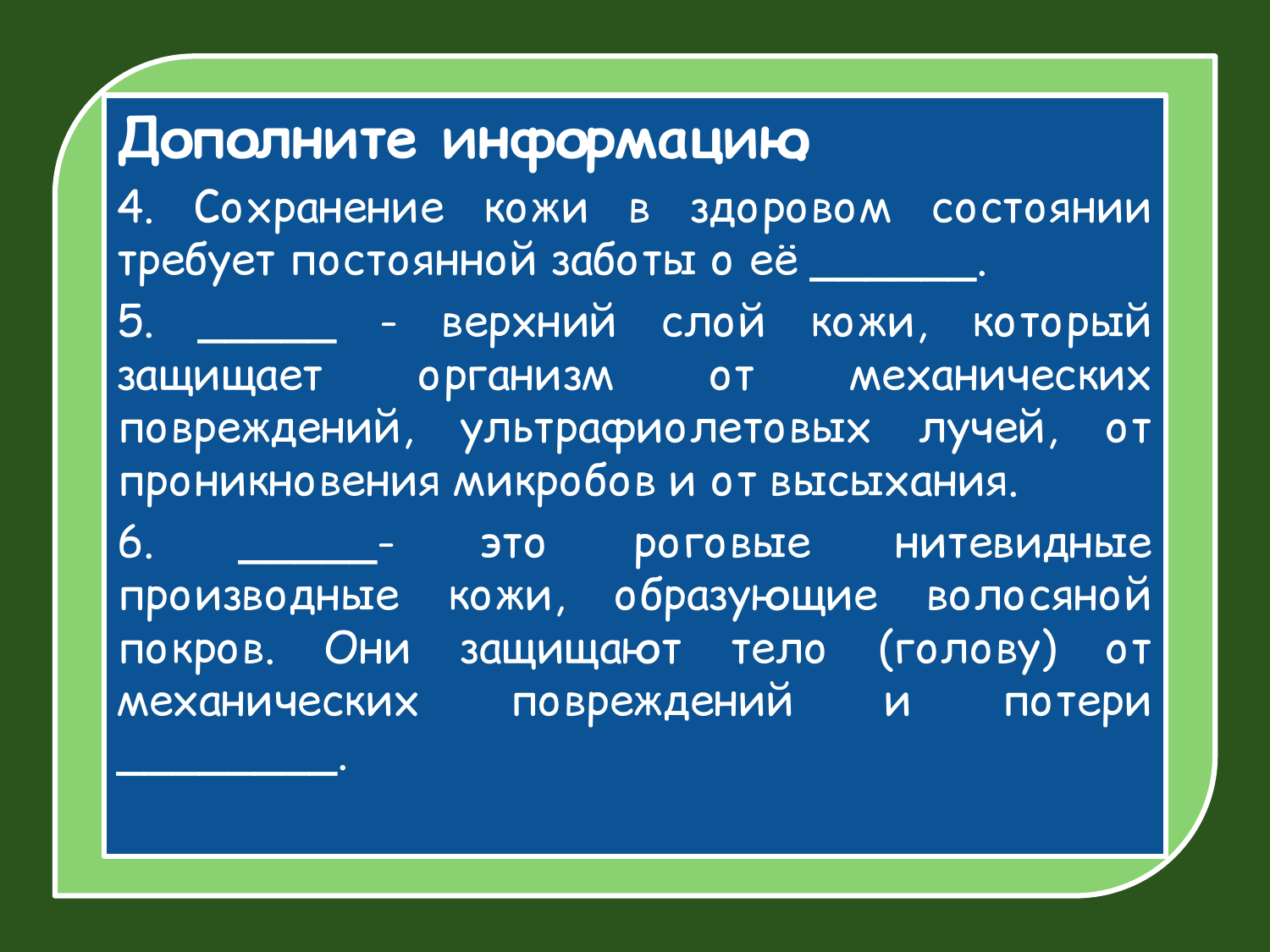

#

Дополните информацию.
4. Сохранение кожи в здоровом состоянии требует постоянной заботы о её ______.
5. _____ - верхний слой кожи, который защищает организм от механических повреждений, ультрафиолетовых лучей, от проникновения микробов и от высыхания.
6. _____- это роговые нитевидные производные кожи, образующие волосяной покров. Они защищают тело (голову) от механических повреждений и потери ________.